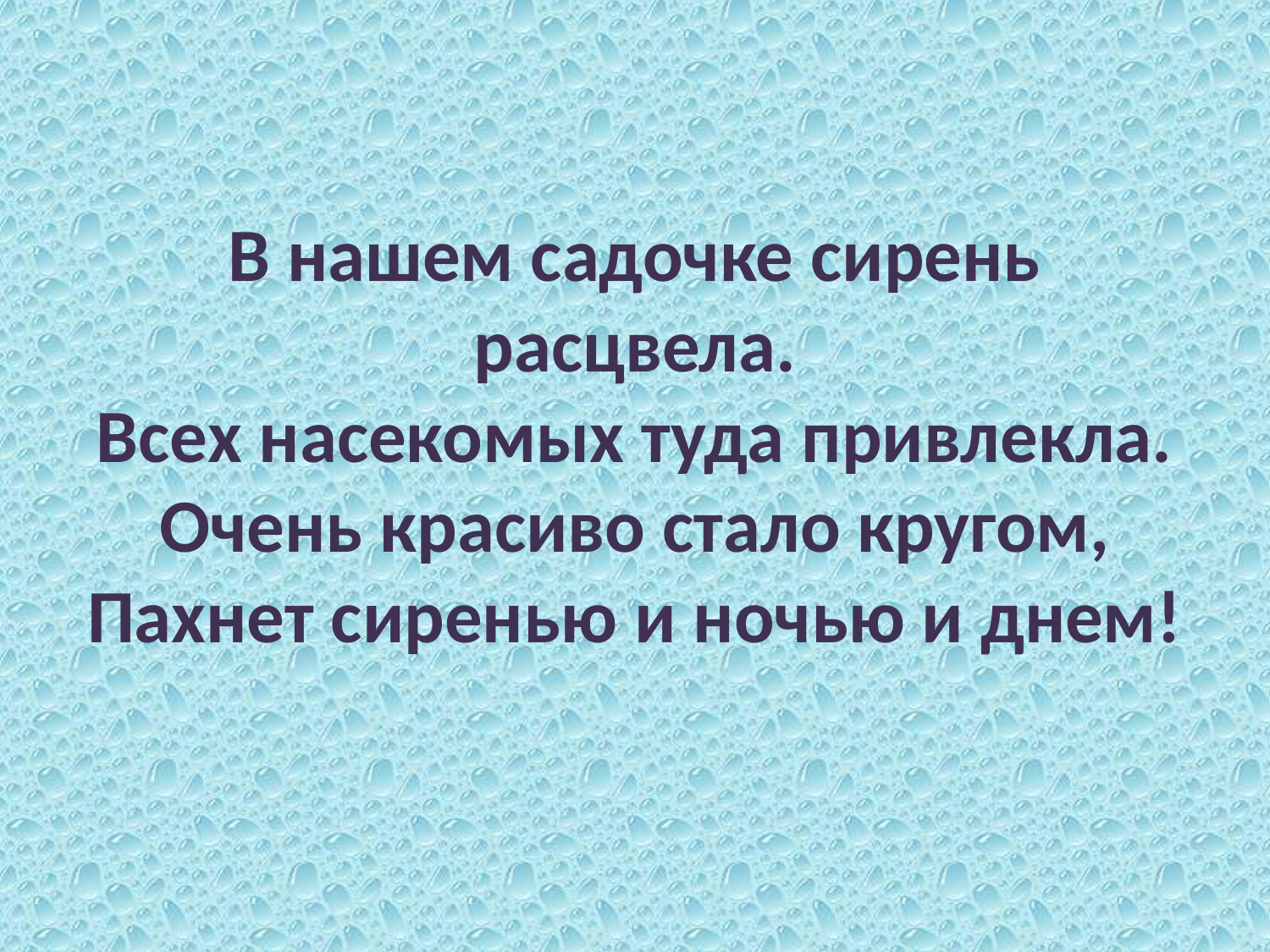

# В нашем садочке сирень расцвела. Всех насекомых туда привлекла. Очень красиво стало кругом, Пахнет сиренью и ночью и днем!